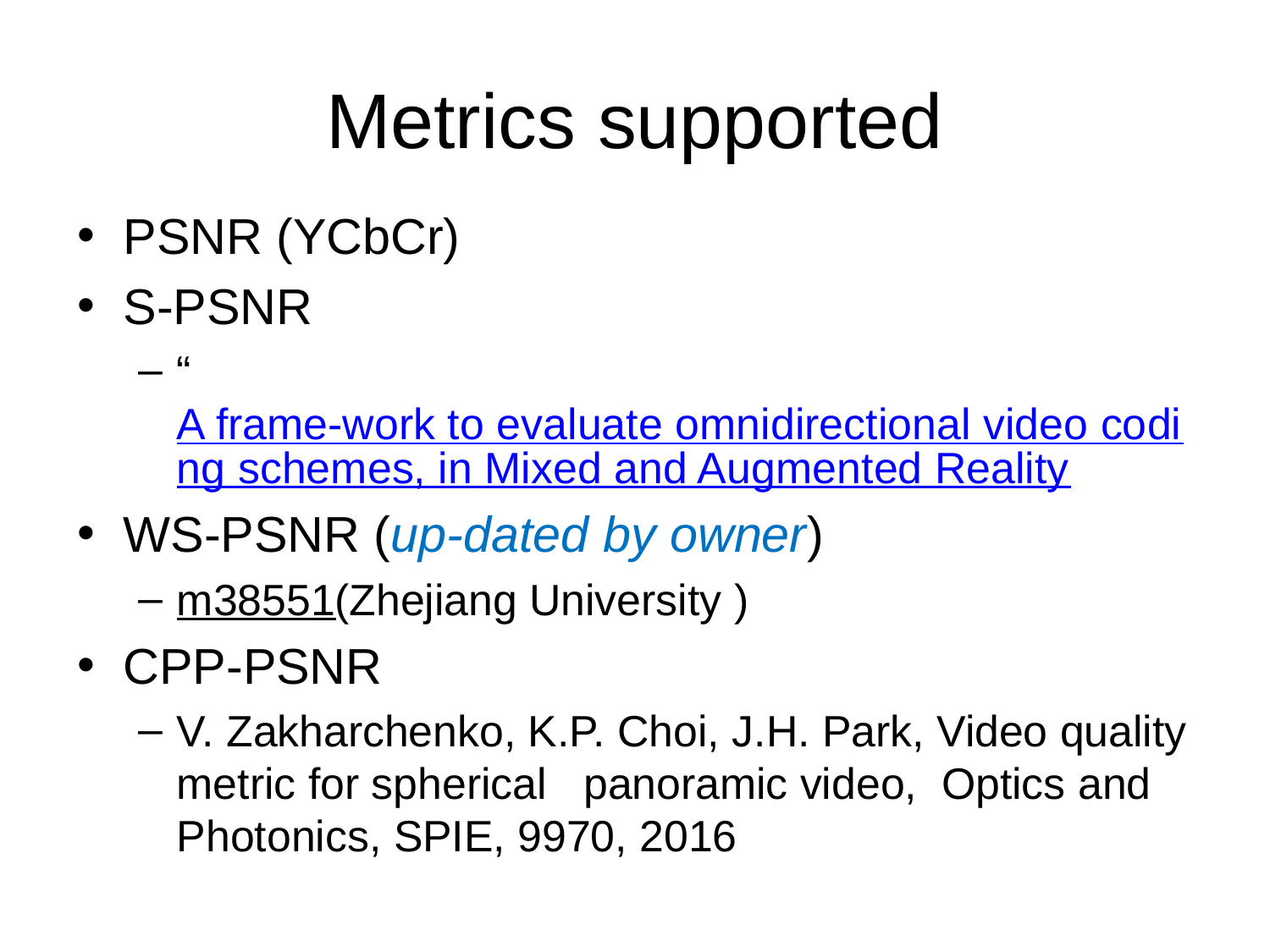

# Metrics supported
PSNR (YCbCr)
S-PSNR
“A frame-work to evaluate omnidirectional video coding schemes, in Mixed and Augmented Reality
WS-PSNR (up-dated by owner)
m38551(Zhejiang University )
CPP-PSNR
V. Zakharchenko, K.P. Choi, J.H. Park, Video quality metric for spherical   panoramic video,  Optics and Photonics, SPIE, 9970, 2016